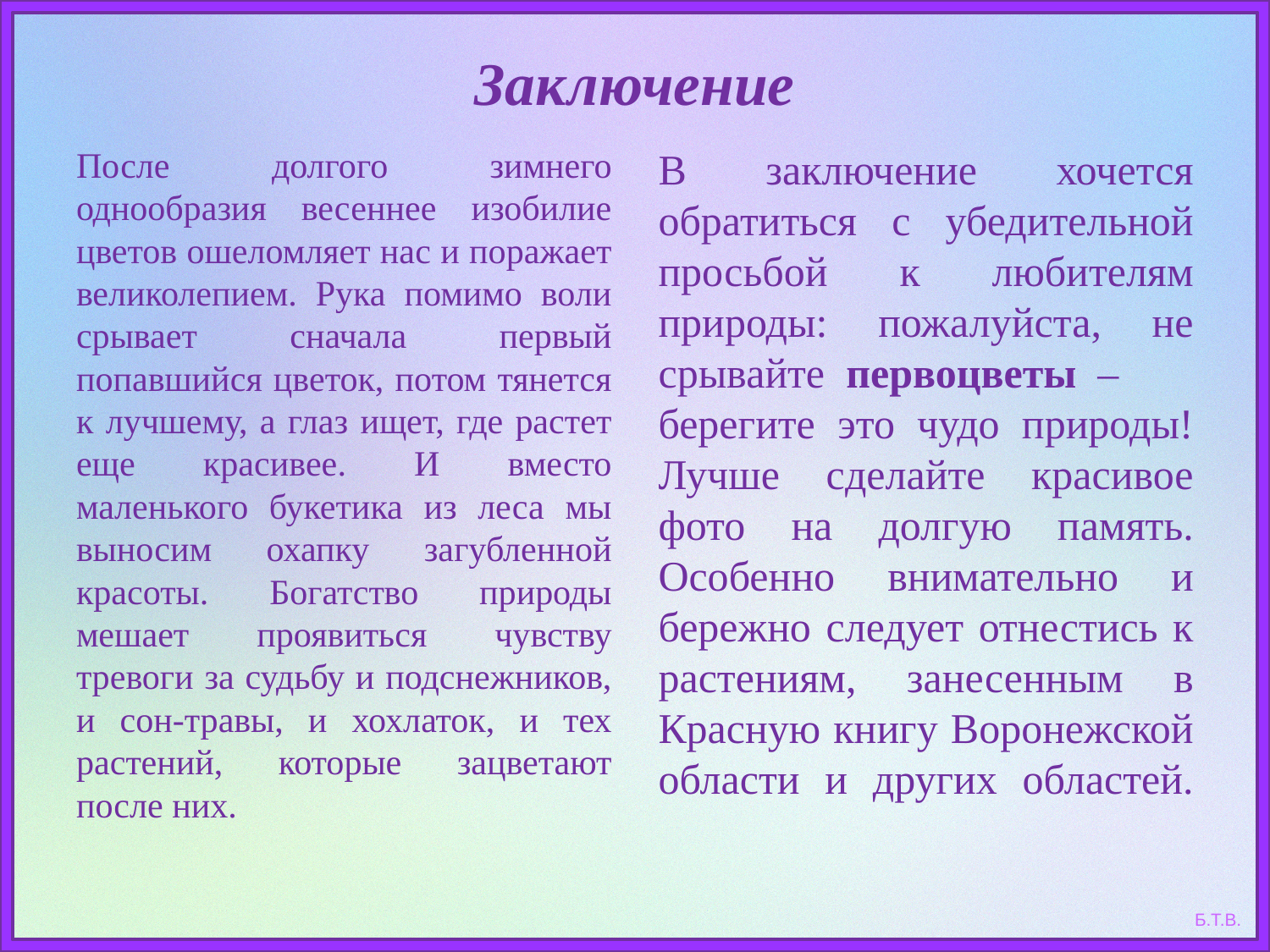

# Заключение
После долгого зимнего однообразия весеннее изобилие цветов ошеломляет нас и поражает великолепием. Рука помимо воли срывает сначала первый попавшийся цветок, потом тянется к лучшему, а глаз ищет, где растет еще красивее. И вместо маленького букетика из леса мы выносим охапку загубленной красоты. Богатство природы мешает проявиться чувству тревоги за судьбу и подснежников, и сон-травы, и хохлаток, и тех растений, которые зацветают после них.

В заключение хочется обратиться с убедительной просьбой к любителям природы: пожалуйста, не срывайте  первоцветы  – берегите это чудо природы! Лучше сделайте красивое фото на долгую память. Особенно внимательно и бережно следует отнестись к растениям, занесенным в Красную книгу Воронежской области и других областей.